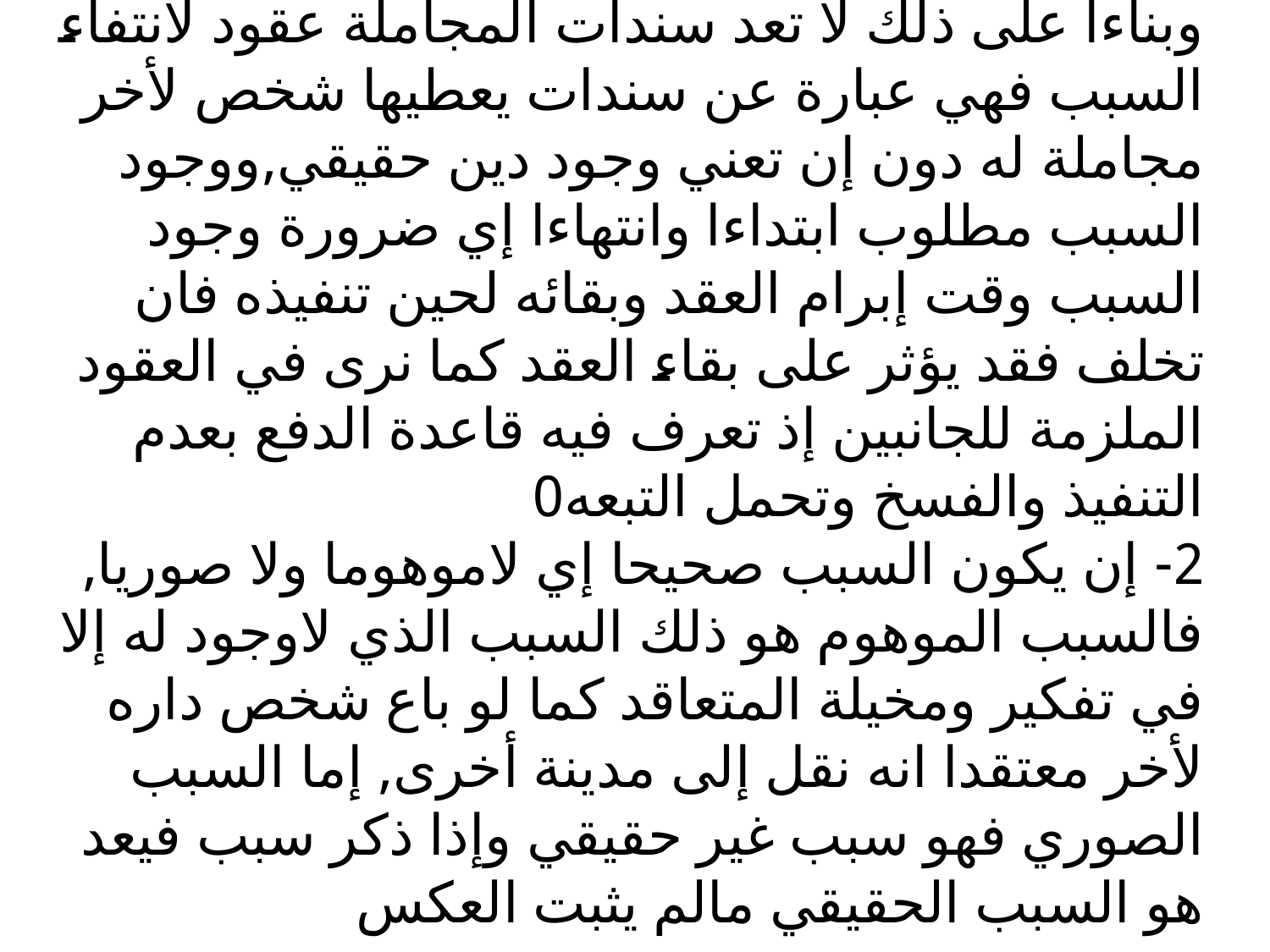

# 1- إن يكون السبب موجودا وإلا فلا ينشأ الالتزام وبناءا على ذلك لا تعد سندات المجاملة عقود لانتفاء السبب فهي عبارة عن سندات يعطيها شخص لأخر مجاملة له دون إن تعني وجود دين حقيقي,ووجود السبب مطلوب ابتداءا وانتهاءا إي ضرورة وجود السبب وقت إبرام العقد وبقائه لحين تنفيذه فان تخلف فقد يؤثر على بقاء العقد كما نرى في العقود الملزمة للجانبين إذ تعرف فيه قاعدة الدفع بعدم التنفيذ والفسخ وتحمل التبعه0 2- إن يكون السبب صحيحا إي لاموهوما ولا صوريا, فالسبب الموهوم هو ذلك السبب الذي لاوجود له إلا في تفكير ومخيلة المتعاقد كما لو باع شخص داره لأخر معتقدا انه نقل إلى مدينة أخرى, إما السبب الصوري فهو سبب غير حقيقي وإذا ذكر سبب فيعد هو السبب الحقيقي مالم يثبت العكس